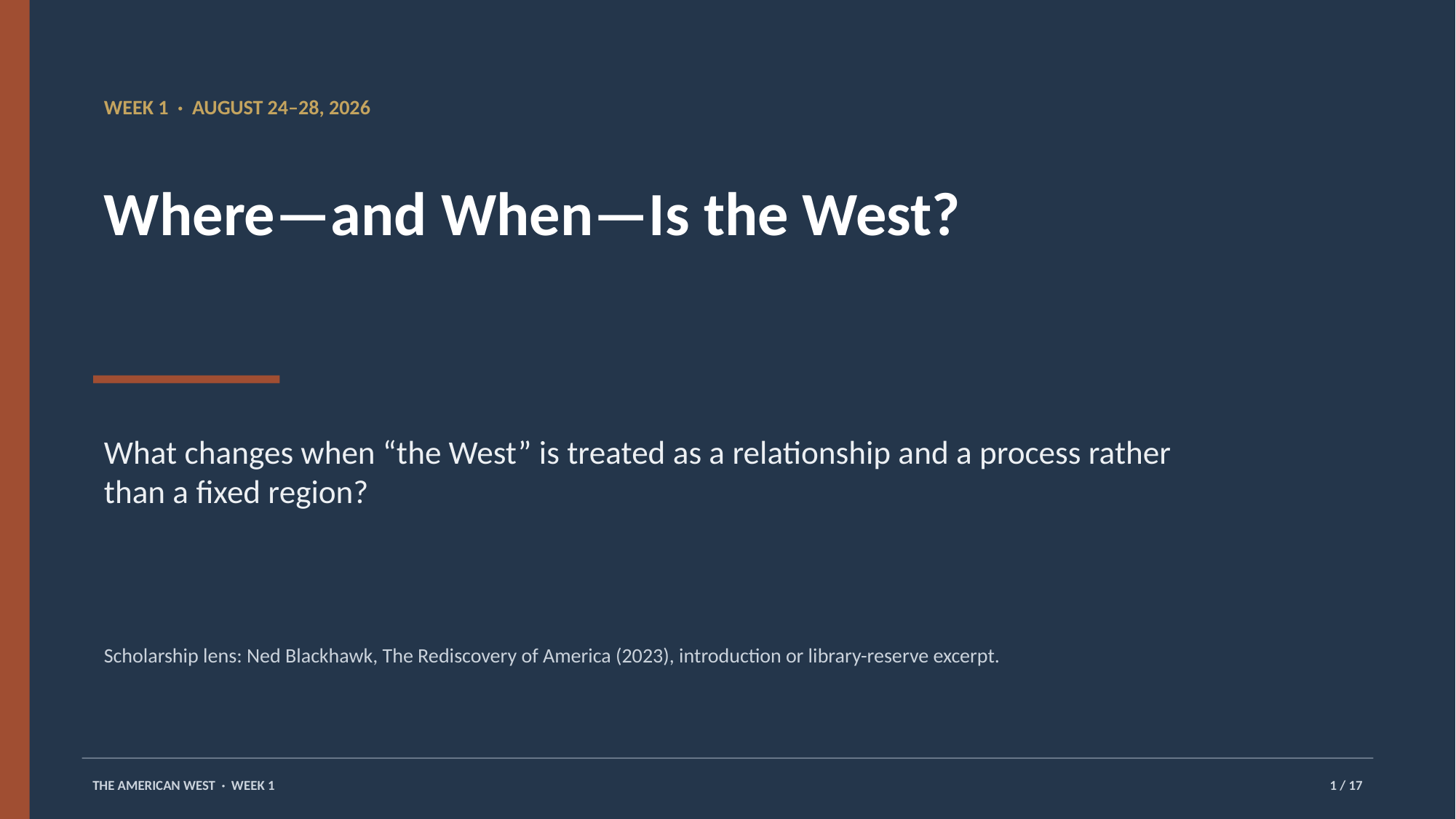

WEEK 1  ·  AUGUST 24–28, 2026
Where—and When—Is the West?

What changes when “the West” is treated as a relationship and a process rather than a fixed region?
Scholarship lens: Ned Blackhawk, The Rediscovery of America (2023), introduction or library-reserve excerpt.

THE AMERICAN WEST  ·  WEEK 1
1 / 17